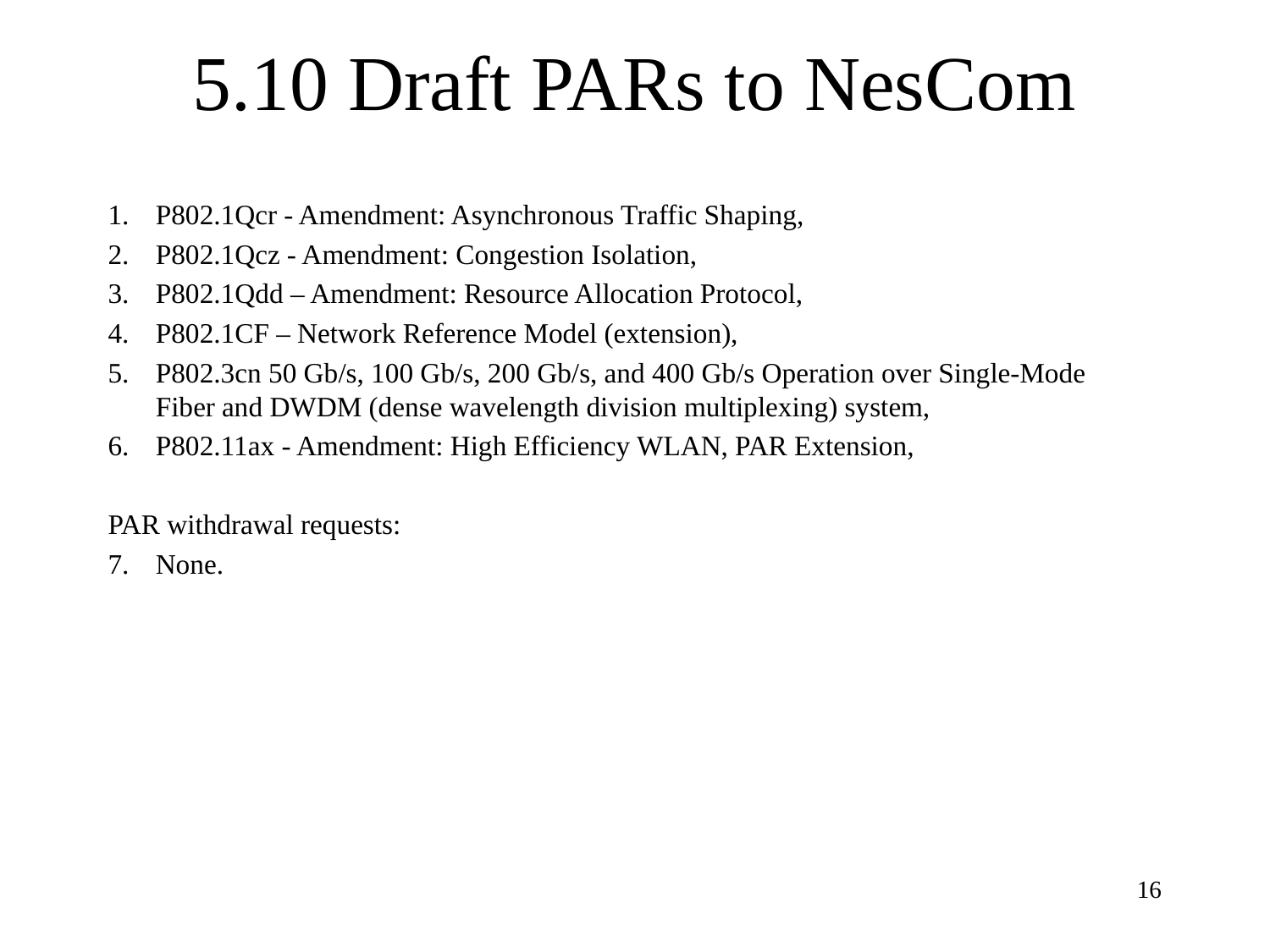

# 5.10 Draft PARs to NesCom
P802.1Qcr - Amendment: Asynchronous Traffic Shaping,
P802.1Qcz - Amendment: Congestion Isolation,
P802.1Qdd – Amendment: Resource Allocation Protocol,
P802.1CF – Network Reference Model (extension),
P802.3cn 50 Gb/s, 100 Gb/s, 200 Gb/s, and 400 Gb/s Operation over Single-Mode Fiber and DWDM (dense wavelength division multiplexing) system,
P802.11ax - Amendment: High Efficiency WLAN, PAR Extension,

PAR withdrawal requests:
None.

16